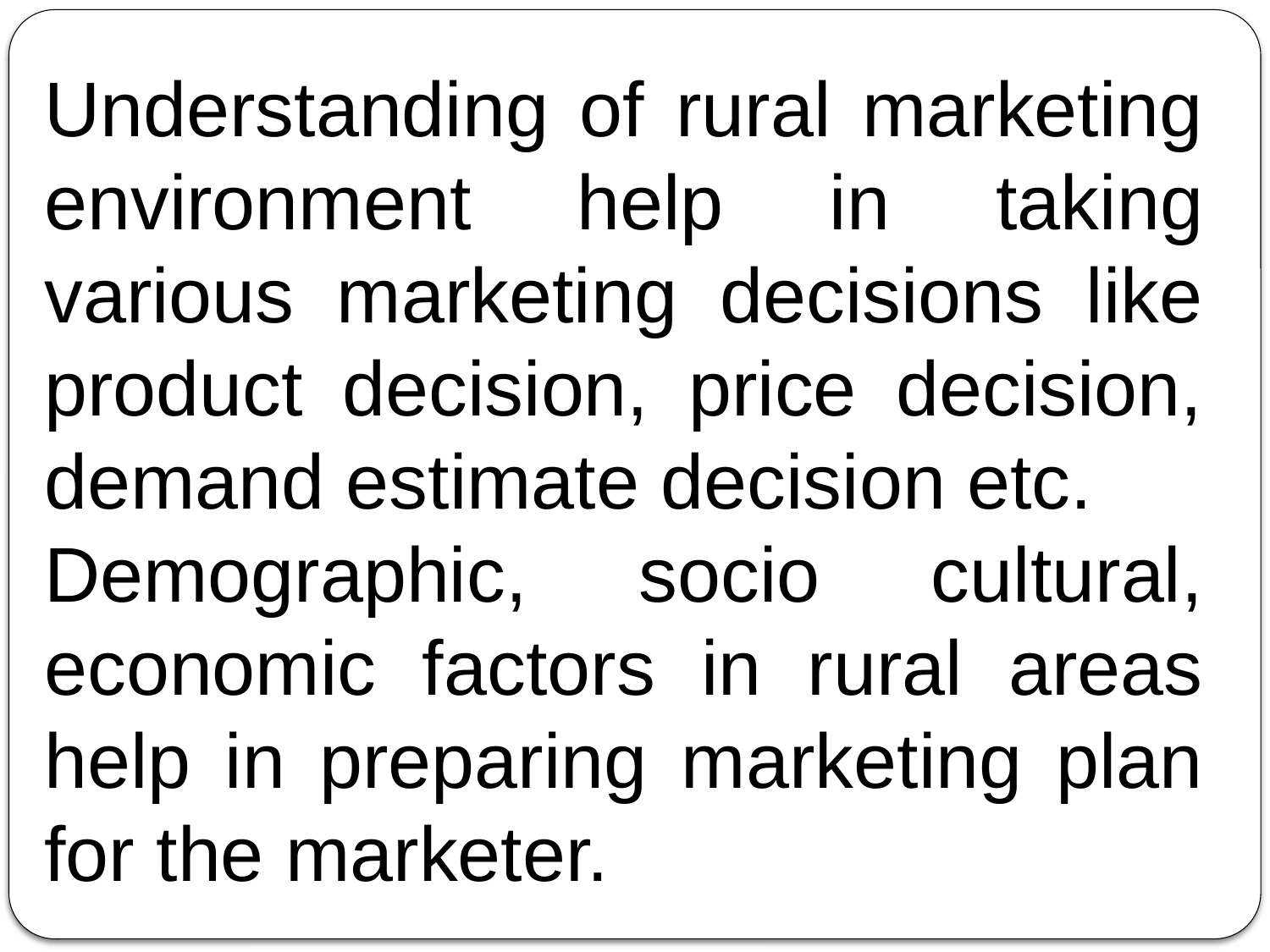

Understanding of rural marketing environment help in taking various marketing decisions like product decision, price decision, demand estimate decision etc.
Demographic, socio cultural, economic factors in rural areas help in preparing marketing plan for the marketer.